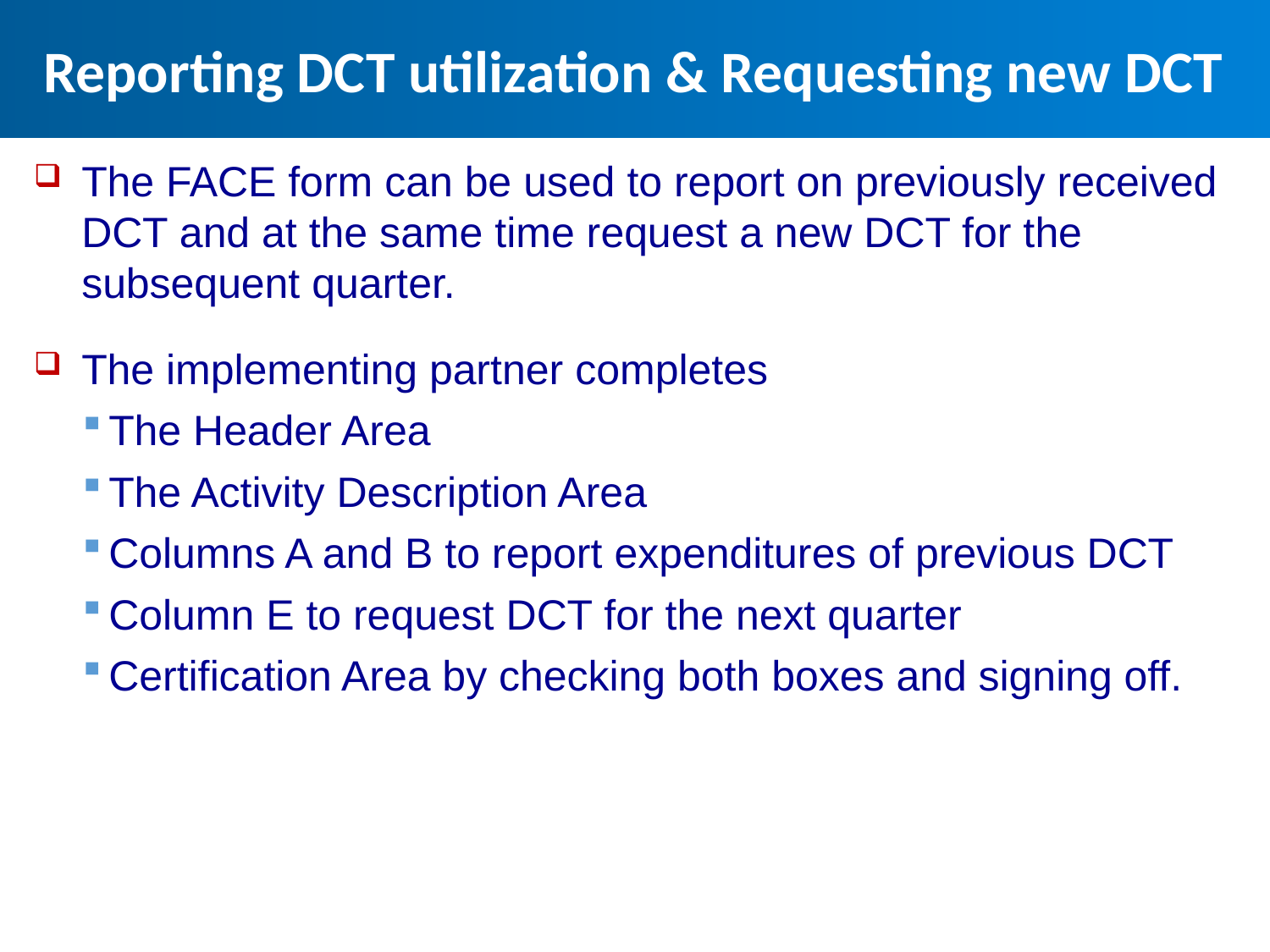

# Reporting DCT utilization & Requesting new DCT
The FACE form can be used to report on previously received DCT and at the same time request a new DCT for the subsequent quarter.
The implementing partner completes
The Header Area
The Activity Description Area
Columns A and B to report expenditures of previous DCT
Column E to request DCT for the next quarter
Certification Area by checking both boxes and signing off.